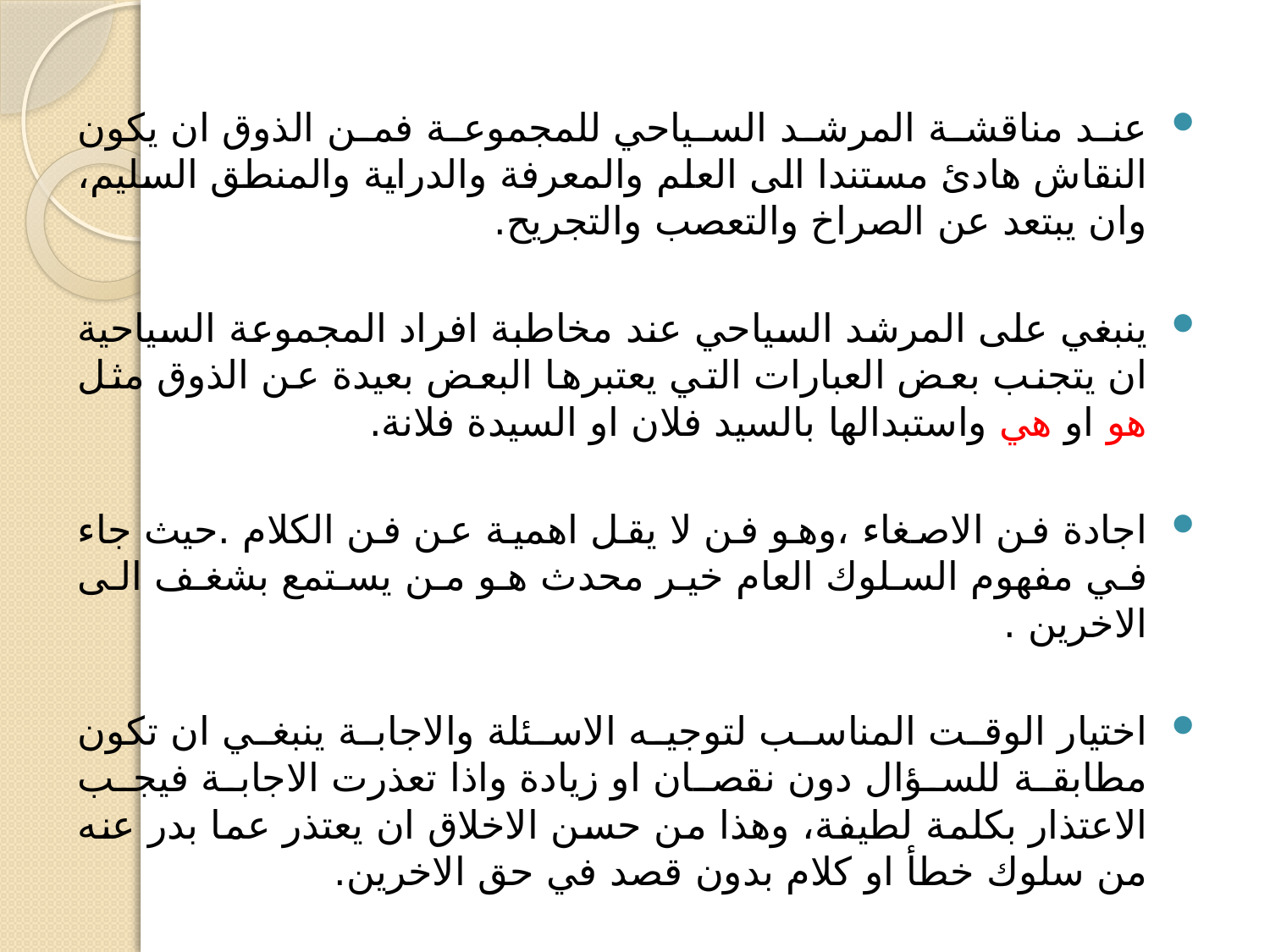

عند مناقشة المرشد السياحي للمجموعة فمن الذوق ان يكون النقاش هادئ مستندا الى العلم والمعرفة والدراية والمنطق السليم، وان يبتعد عن الصراخ والتعصب والتجريح.

ينبغي على المرشد السياحي عند مخاطبة افراد المجموعة السياحية ان يتجنب بعض العبارات التي يعتبرها البعض بعيدة عن الذوق مثل هو او هي واستبدالها بالسيد فلان او السيدة فلانة.

اجادة فن الاصغاء ،وهو فن لا يقل اهمية عن فن الكلام .حيث جاء في مفهوم السلوك العام خير محدث هو من يستمع بشغف الى الاخرين .

اختيار الوقت المناسب لتوجيه الاسئلة والاجابة ينبغي ان تكون مطابقة للسؤال دون نقصان او زيادة واذا تعذرت الاجابة فيجب الاعتذار بكلمة لطيفة، وهذا من حسن الاخلاق ان يعتذر عما بدر عنه من سلوك خطأ او كلام بدون قصد في حق الاخرين.